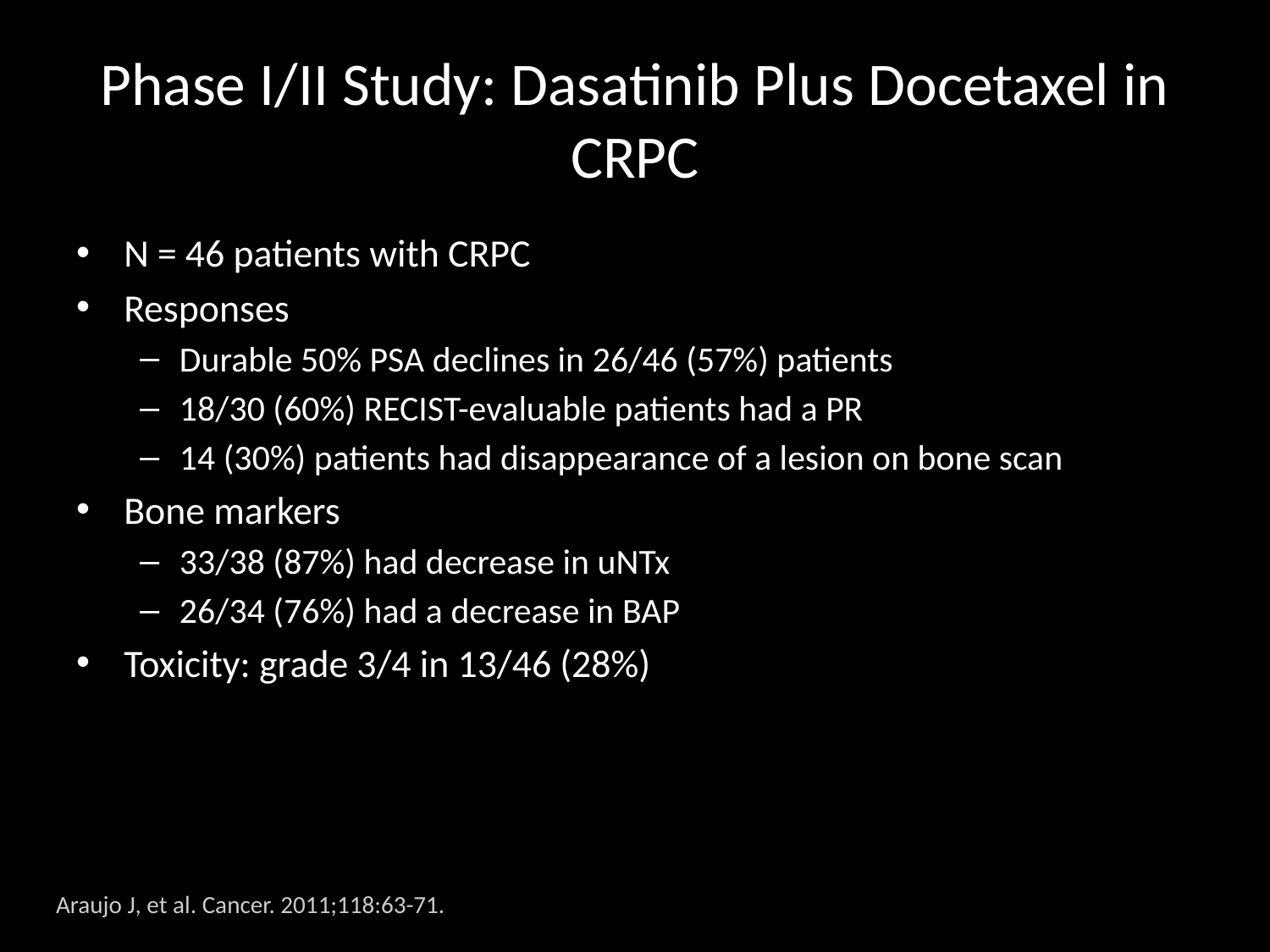

# Phase I/II Study: Dasatinib Plus Docetaxel in CRPC
N = 46 patients with CRPC
Responses
Durable 50% PSA declines in 26/46 (57%) patients
18/30 (60%) RECIST-evaluable patients had a PR
14 (30%) patients had disappearance of a lesion on bone scan
Bone markers
33/38 (87%) had decrease in uNTx
26/34 (76%) had a decrease in BAP
Toxicity: grade 3/4 in 13/46 (28%)
Araujo J, et al. Cancer. 2011;118:63-71.